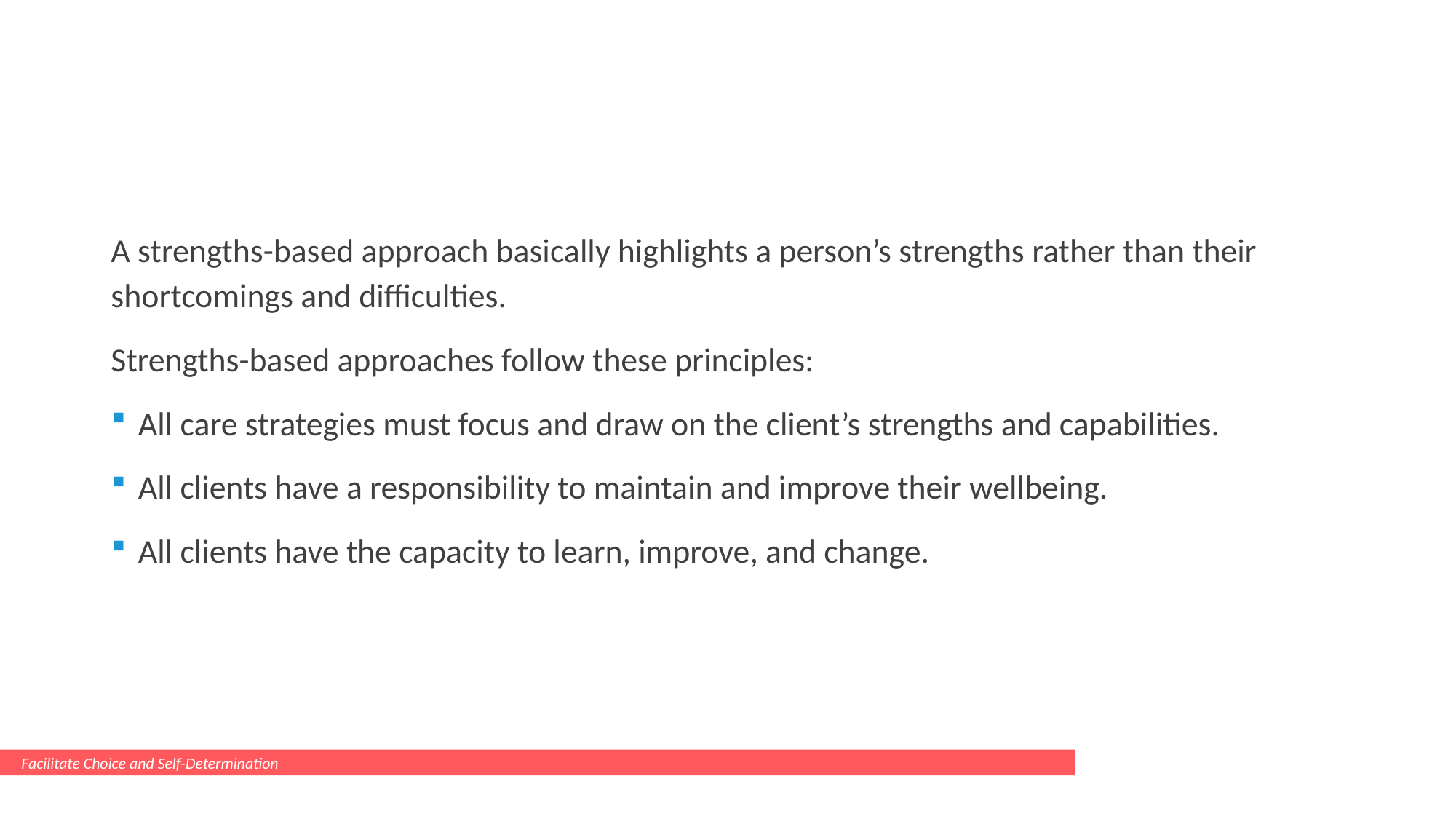

#
A strengths-based approach basically highlights a person’s strengths rather than their shortcomings and difficulties.
Strengths-based approaches follow these principles:
All care strategies must focus and draw on the client’s strengths and capabilities.
All clients have a responsibility to maintain and improve their wellbeing.
All clients have the capacity to learn, improve, and change.
Facilitate Choice and Self-Determination